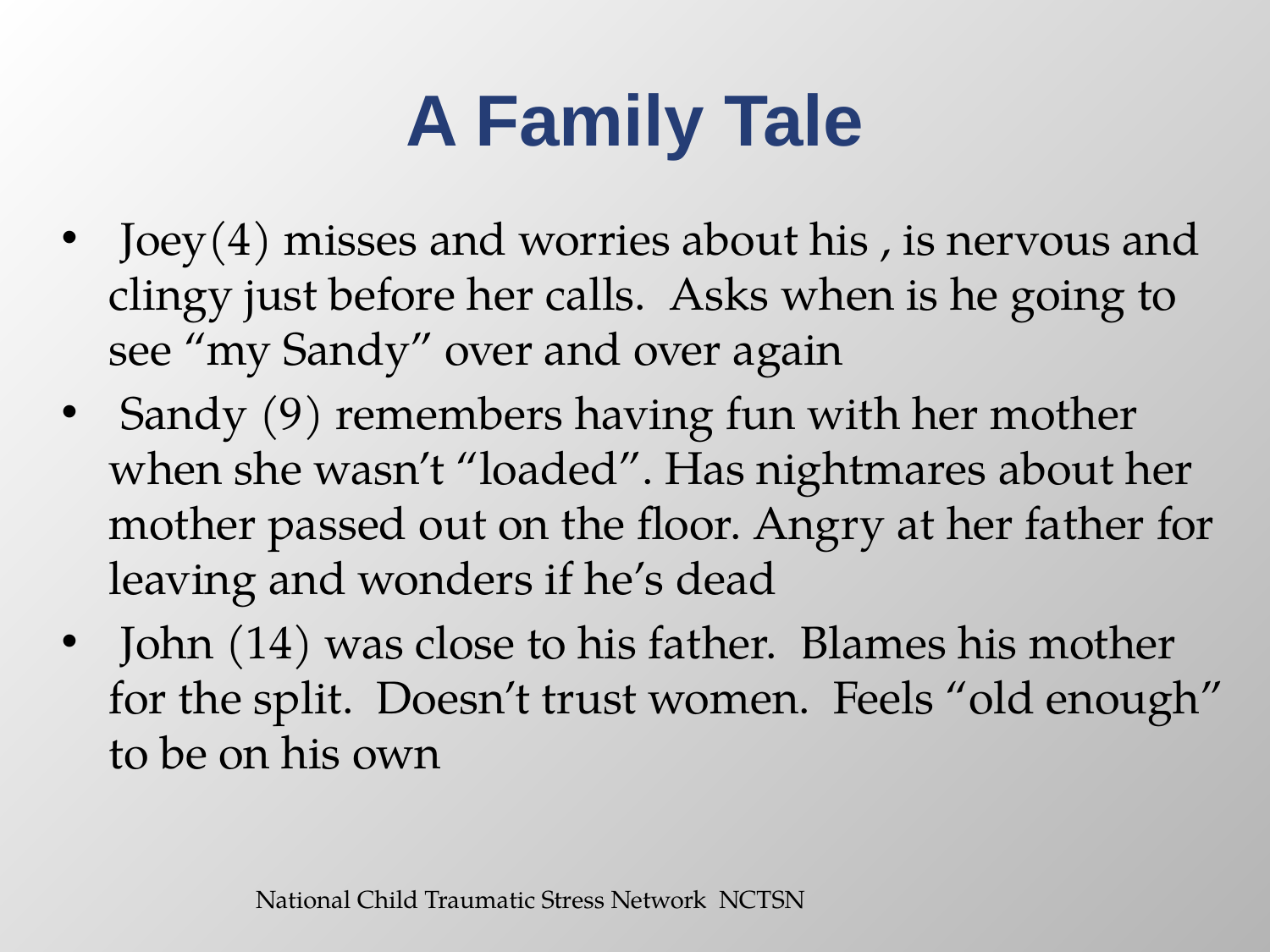

# A Family Tale
 Joey(4) misses and worries about his , is nervous and clingy just before her calls.  Asks when is he going to see “my Sandy” over and over again
 Sandy (9) remembers having fun with her mother when she wasn’t “loaded”. Has nightmares about her mother passed out on the floor. Angry at her father for leaving and wonders if he’s dead
 John (14) was close to his father.  Blames his mother for the split.  Doesn’t trust women.  Feels “old enough” to be on his own
National Child Traumatic Stress Network  NCTSN